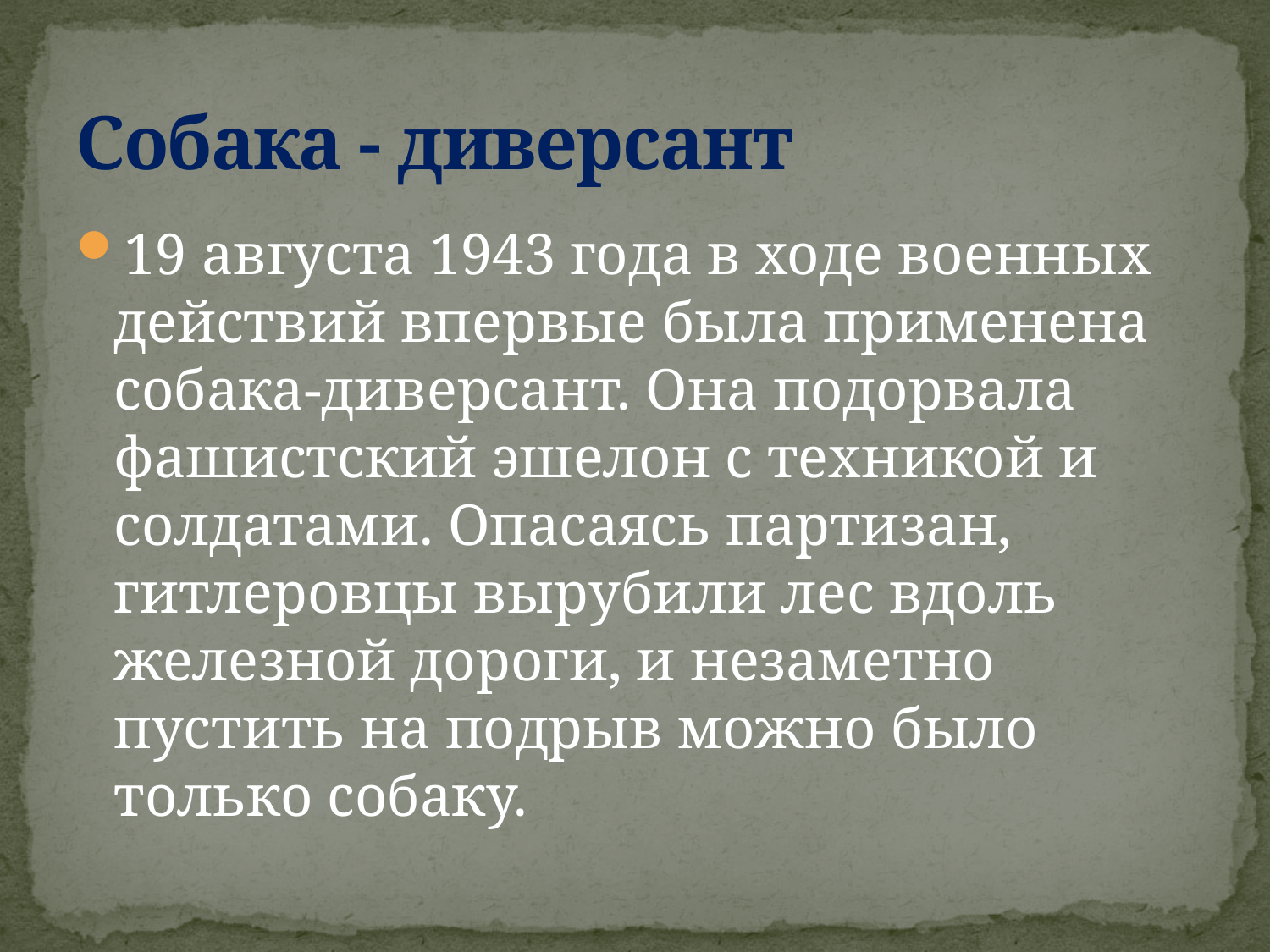

# Собака - диверсант
19 августа 1943 года в ходе военных действий впервые была применена собака-диверсант. Она подорвала фашистский эшелон с техникой и солдатами. Опасаясь партизан, гитлеровцы вырубили лес вдоль железной дороги, и незаметно пустить на подрыв можно было только собаку.